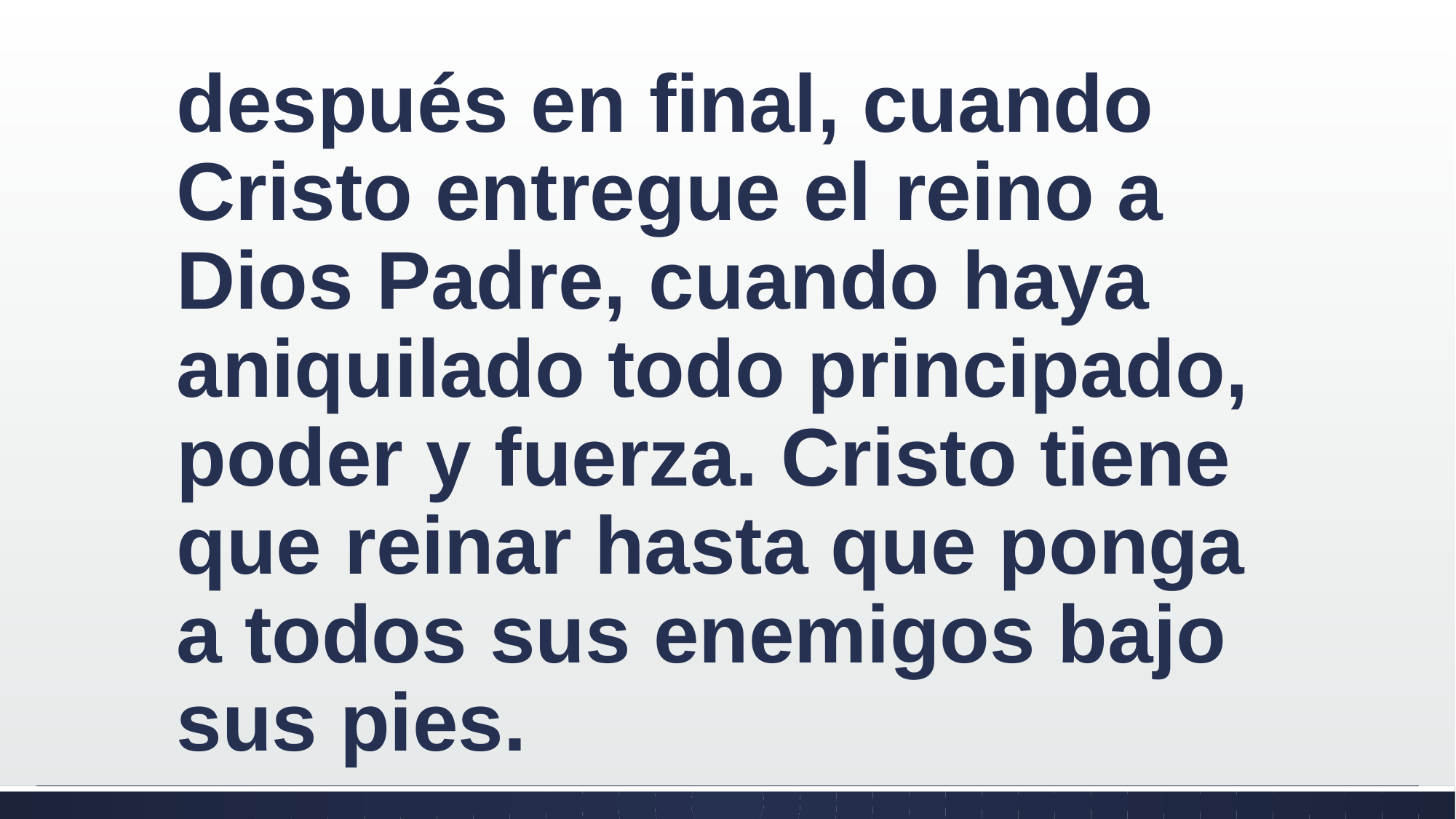

#
después en final, cuando Cristo entregue el reino a Dios Padre, cuando haya aniquilado todo principado, poder y fuerza. Cristo tiene que reinar hasta que ponga a todos sus enemigos bajo sus pies.